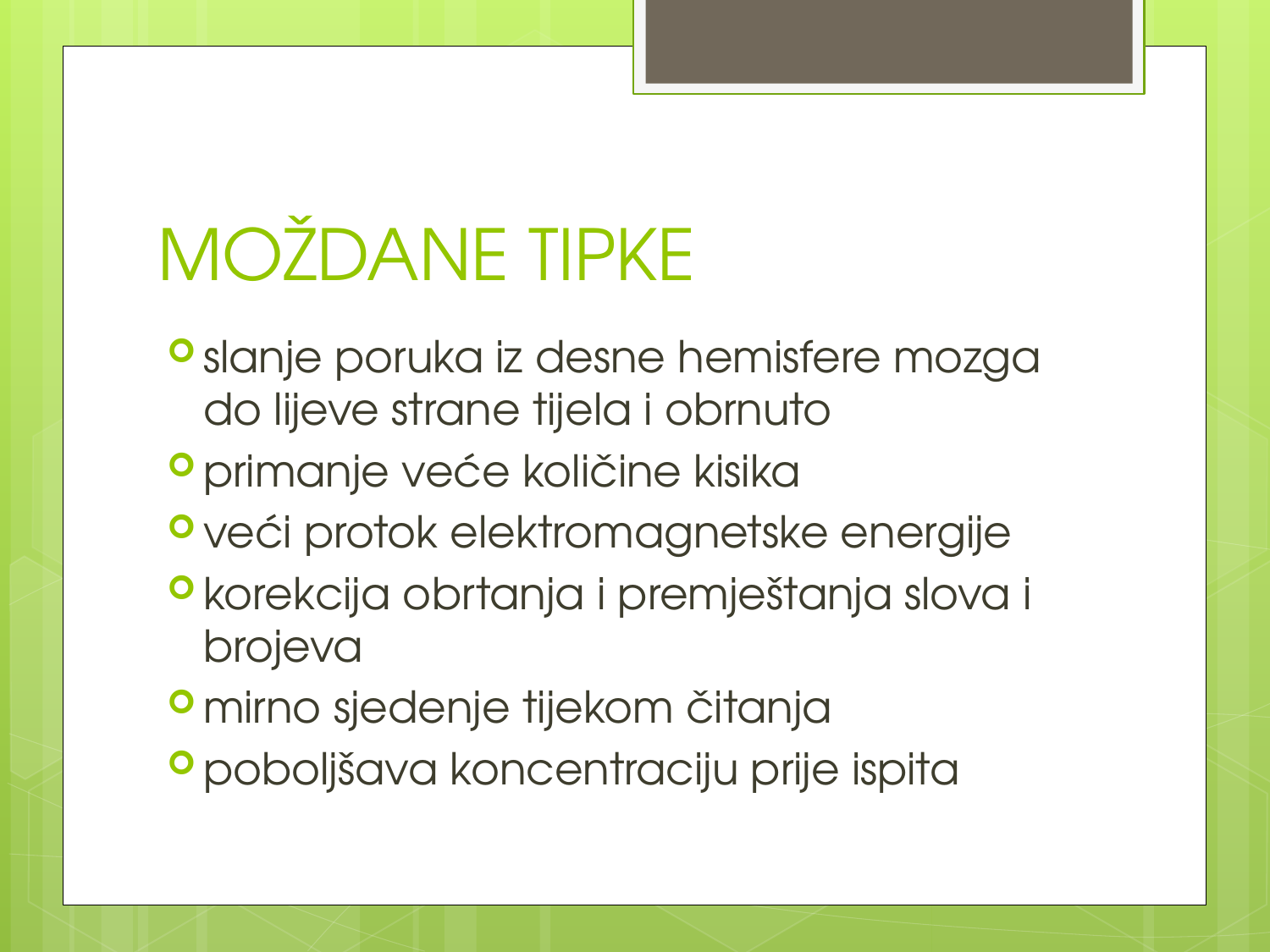

# MOŽDANE TIPKE
slanje poruka iz desne hemisfere mozga do lijeve strane tijela i obrnuto
primanje veće količine kisika
veći protok elektromagnetske energije
korekcija obrtanja i premještanja slova i brojeva
mirno sjedenje tijekom čitanja
poboljšava koncentraciju prije ispita